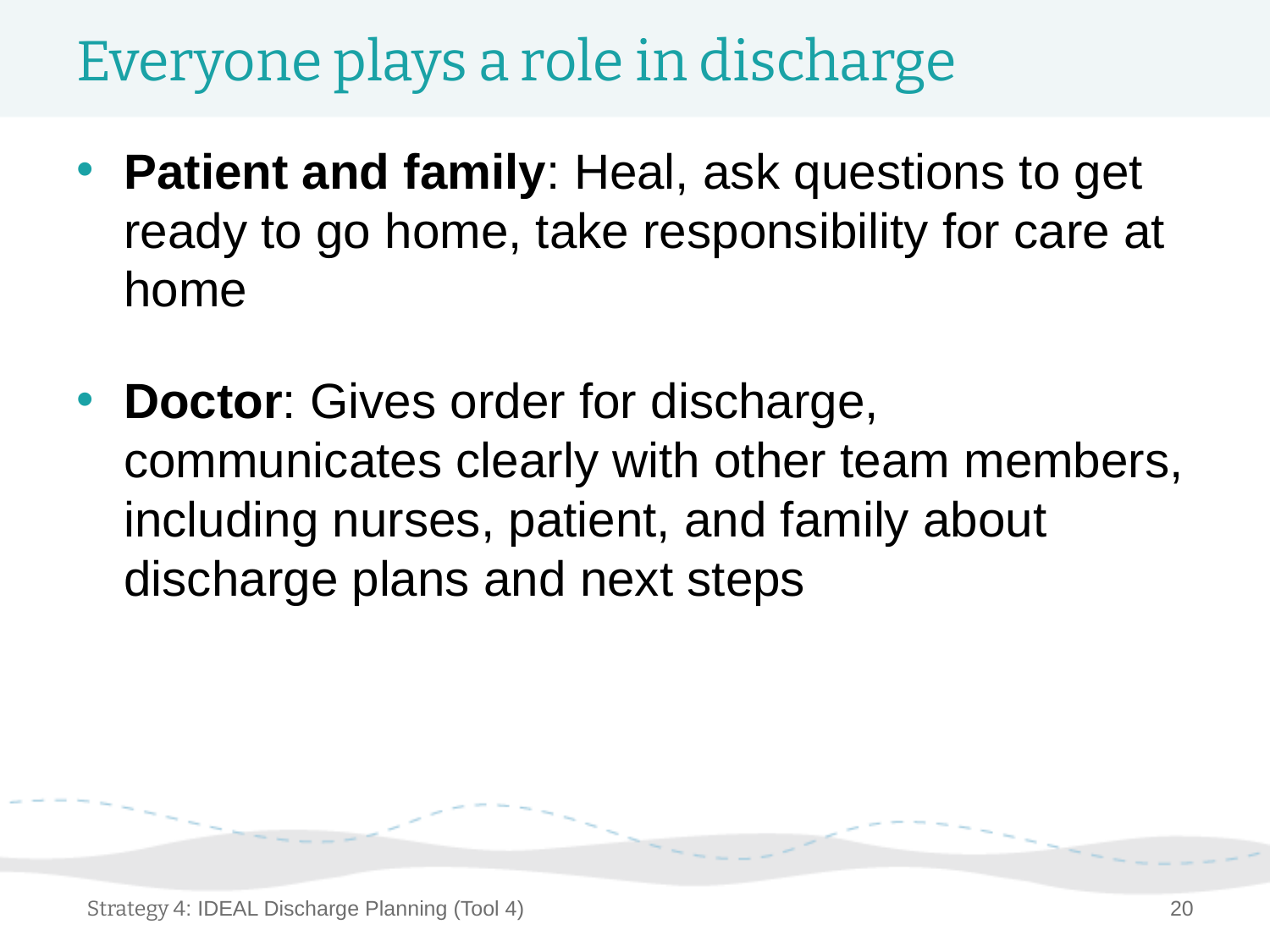

# Everyone plays a role in discharge
Patient and family: Heal, ask questions to get ready to go home, take responsibility for care at home
Doctor: Gives order for discharge, communicates clearly with other team members, including nurses, patient, and family about discharge plans and next steps
Strategy 4: IDEAL Discharge Planning (Tool 4)
20